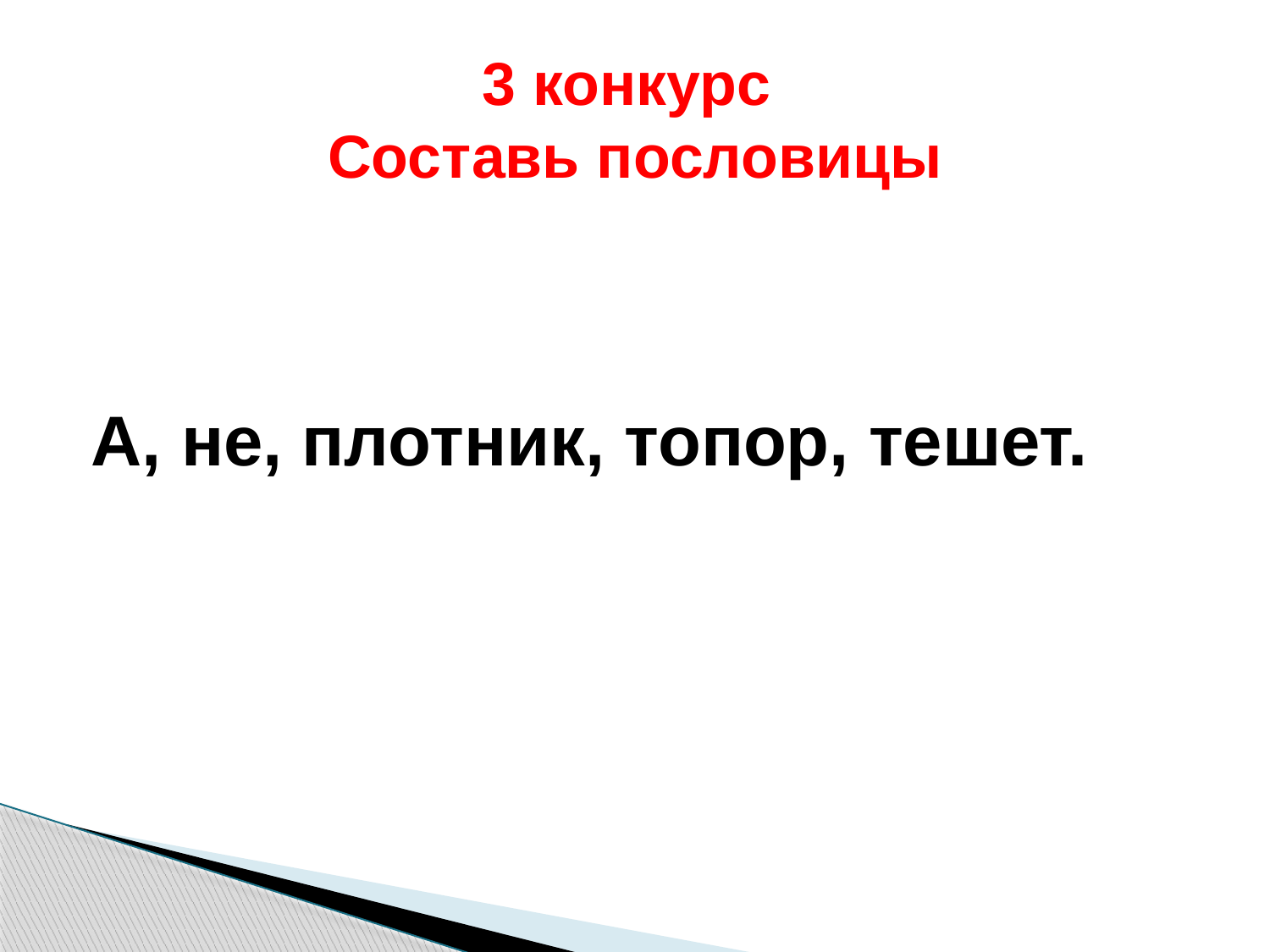

# 3 конкурс Составь пословицы

А, не, плотник, топор, тешет.